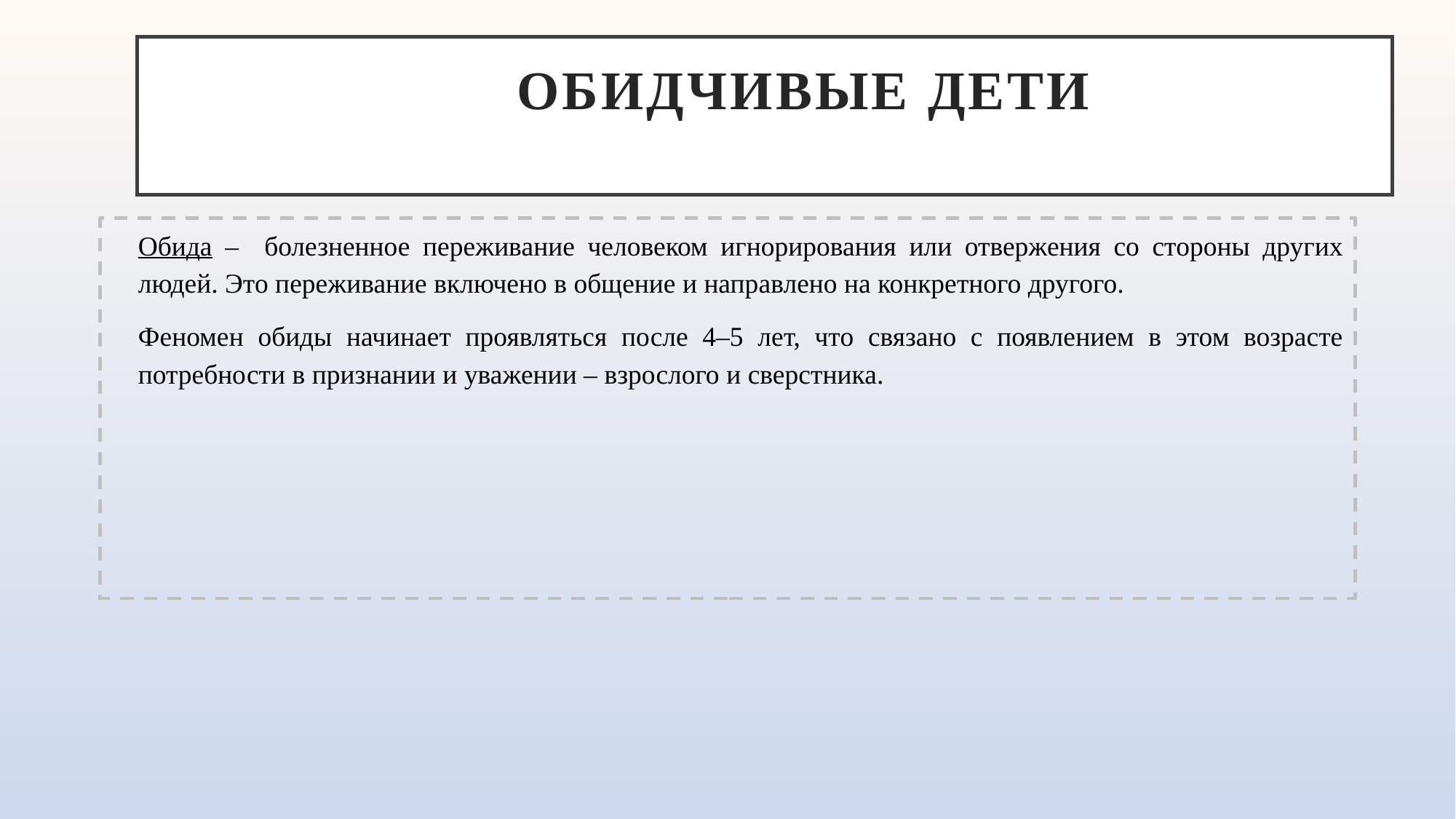

# Обидчивые дети
Обида –  болезненное переживание человеком игнорирования или отвержения со стороны других людей. Это переживание включено в общение и направлено на конкретного другого.
Феномен обиды начинает проявляться после 4–5 лет, что связано с появлением в этом возрасте потребности в признании и уважении – взрослого и сверстника.